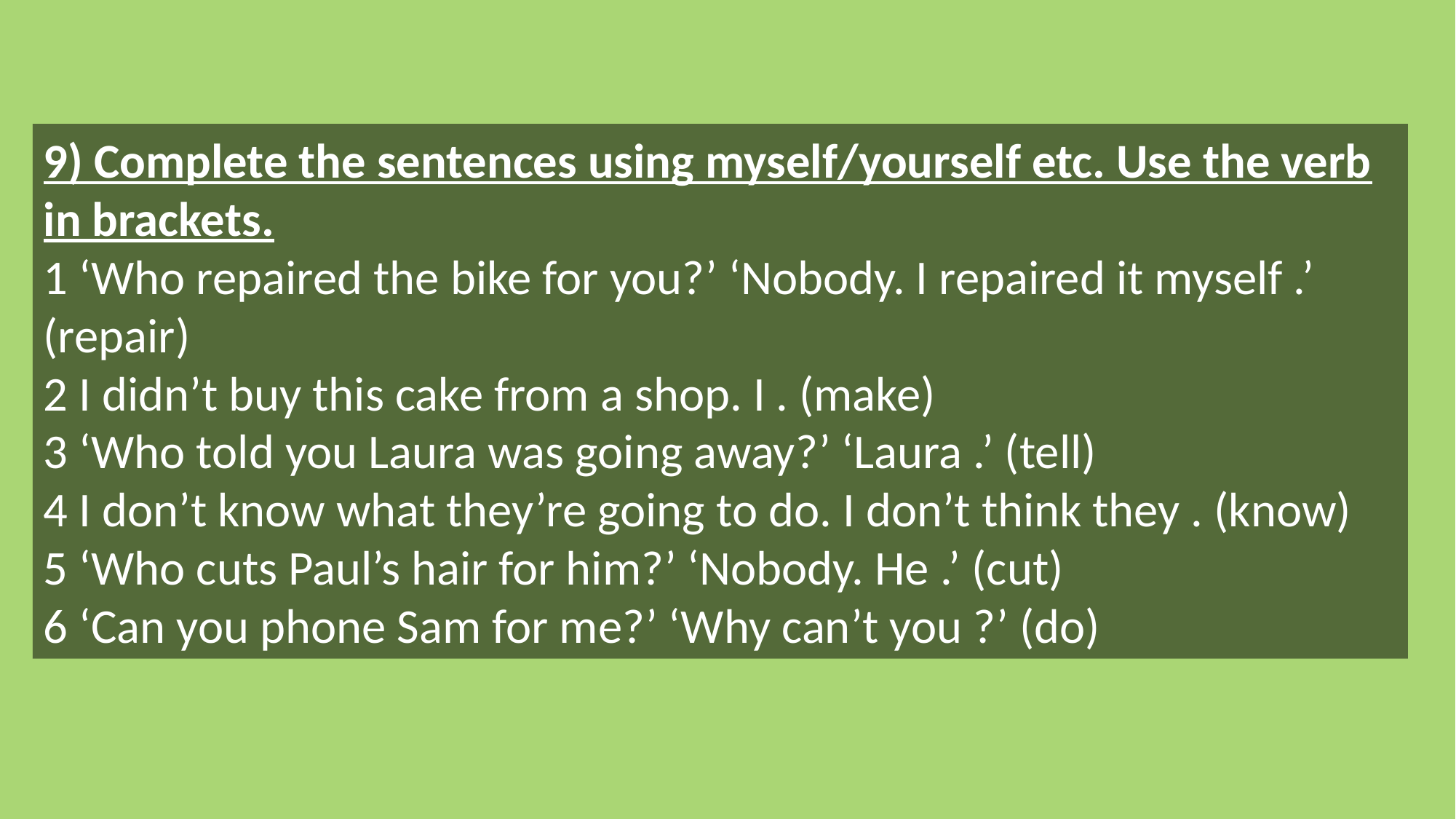

9) Complete the sentences using myself/yourself etc. Use the verb in brackets.
1 ‘Who repaired the bike for you?’ ‘Nobody. I repaired it myself .’ (repair)
2 I didn’t buy this cake from a shop. I . (make)
3 ‘Who told you Laura was going away?’ ‘Laura .’ (tell)
4 I don’t know what they’re going to do. I don’t think they . (know)
5 ‘Who cuts Paul’s hair for him?’ ‘Nobody. He .’ (cut)
6 ‘Can you phone Sam for me?’ ‘Why can’t you ?’ (do)